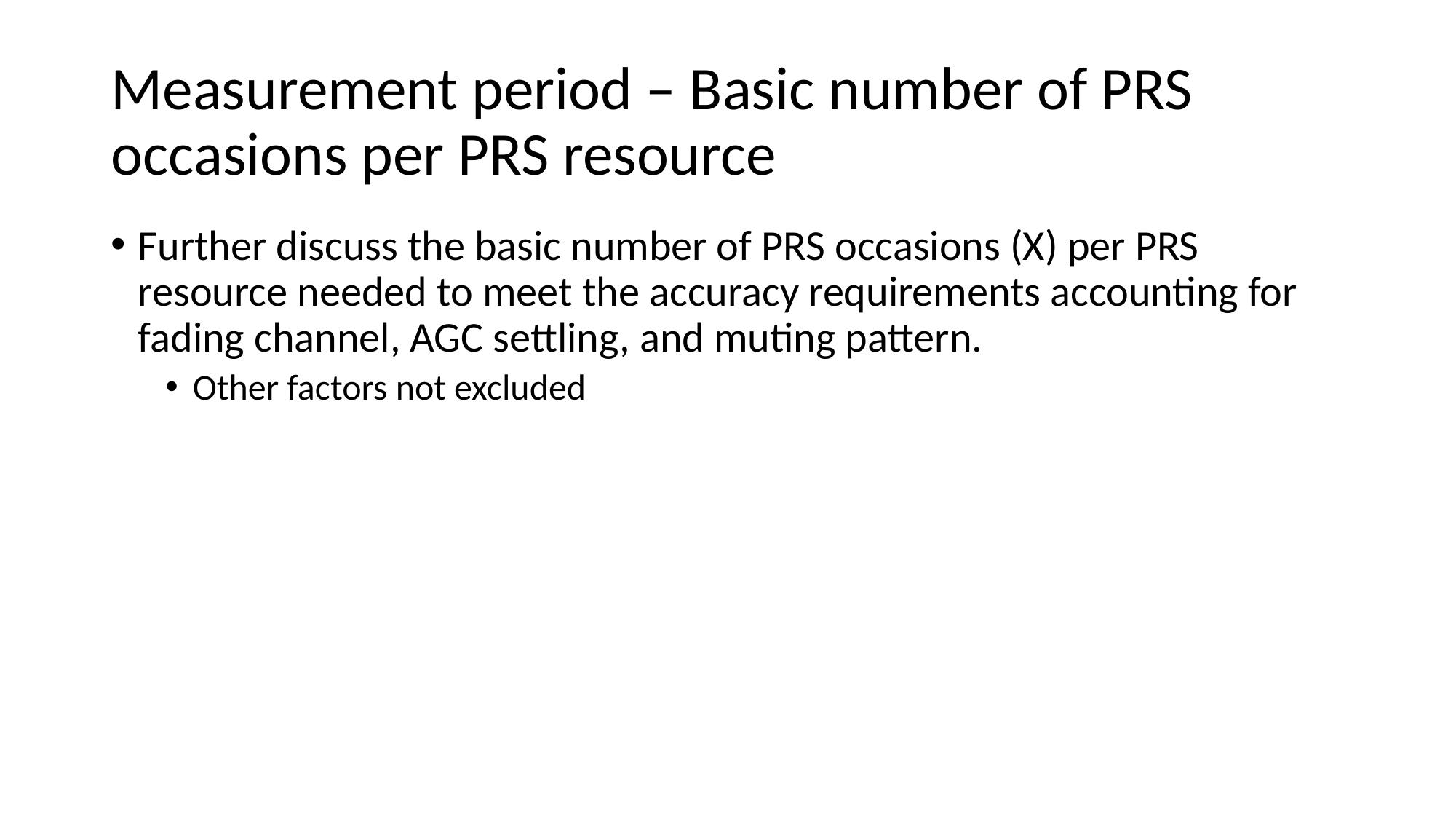

# Measurement period – Basic number of PRS occasions per PRS resource
Further discuss the basic number of PRS occasions (X) per PRS resource needed to meet the accuracy requirements accounting for fading channel, AGC settling, and muting pattern.
Other factors not excluded